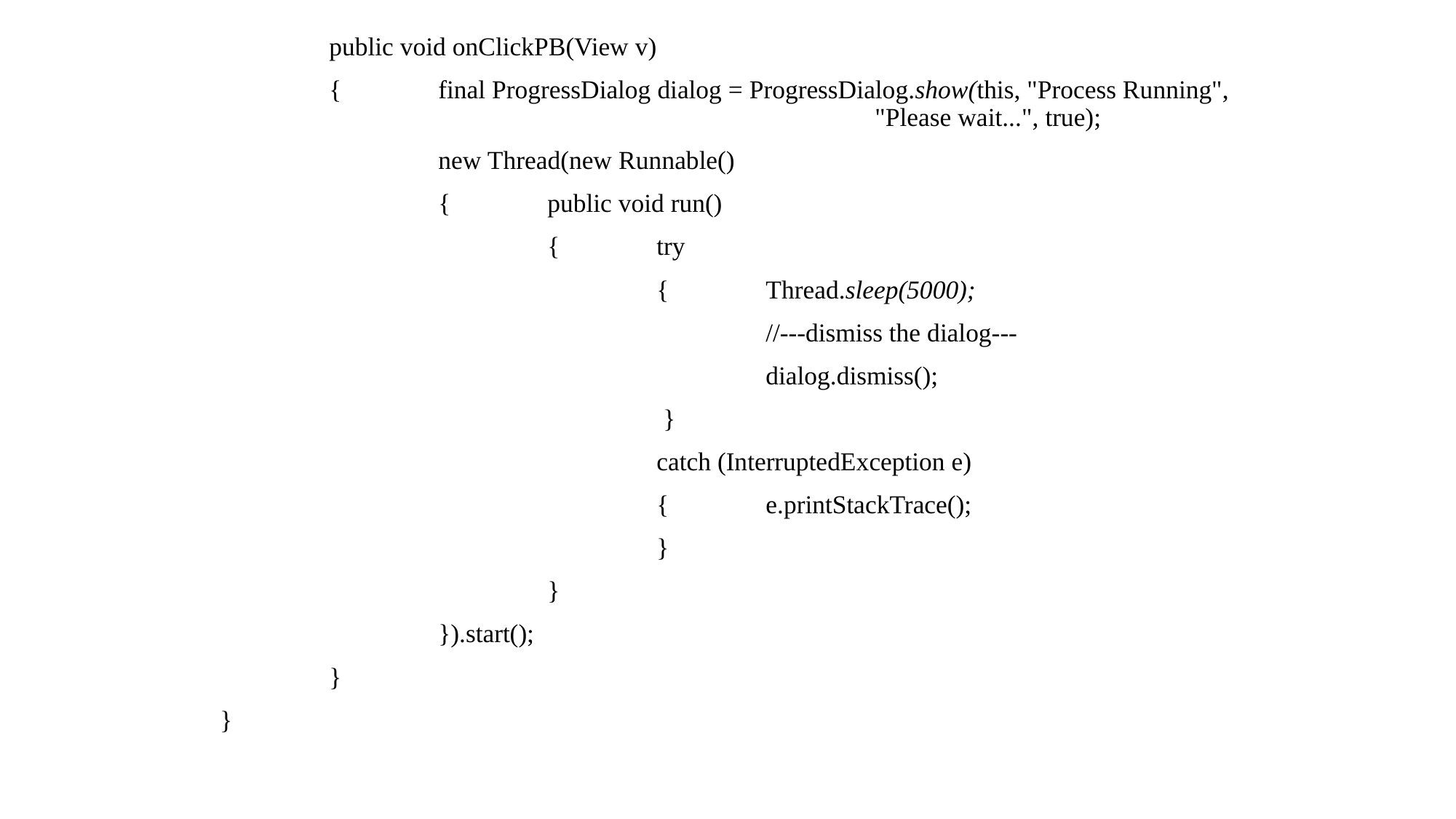

public void onClickPB(View v)
		{	final ProgressDialog dialog = ProgressDialog.show(this, "Process Running", 								"Please wait...", true);
			new Thread(new Runnable()
			{	public void run()
				{	try
 					{	Thread.sleep(5000);
						//---dismiss the dialog---
						dialog.dismiss();
					 }
					catch (InterruptedException e)
					{	e.printStackTrace();
					}
				}
			}).start();
		}
	}